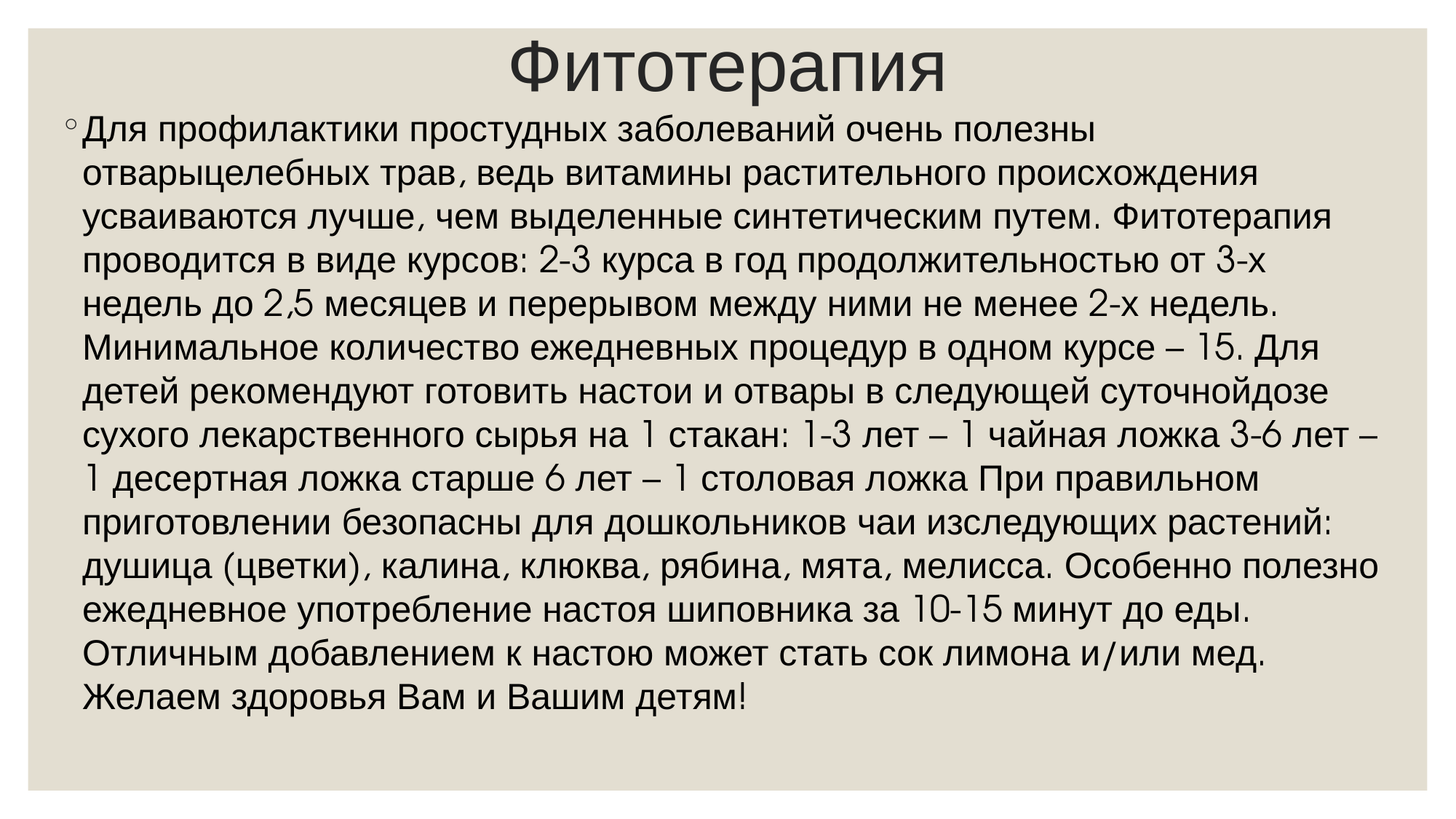

# Фитотерапия
Для профилактики простудных заболеваний очень полезны отварыцелебных трав, ведь витамины растительного происхождения усваиваются лучше, чем выделенные синтетическим путем. Фитотерапия проводится в виде курсов: 2-3 курса в год продолжительностью от 3-х недель до 2,5 месяцев и перерывом между ними не менее 2-х недель. Минимальное количество ежедневных процедур в одном курсе – 15. Для детей рекомендуют готовить настои и отвары в следующей суточнойдозе сухого лекарственного сырья на 1 стакан: 1-3 лет – 1 чайная ложка 3-6 лет – 1 десертная ложка старше 6 лет – 1 столовая ложка При правильном приготовлении безопасны для дошкольников чаи изследующих растений: душица (цветки), калина, клюква, рябина, мята, мелисса. Особенно полезно ежедневное употребление настоя шиповника за 10-15 минут до еды. Отличным добавлением к настою может стать сок лимона и/или мед. Желаем здоровья Вам и Вашим детям!